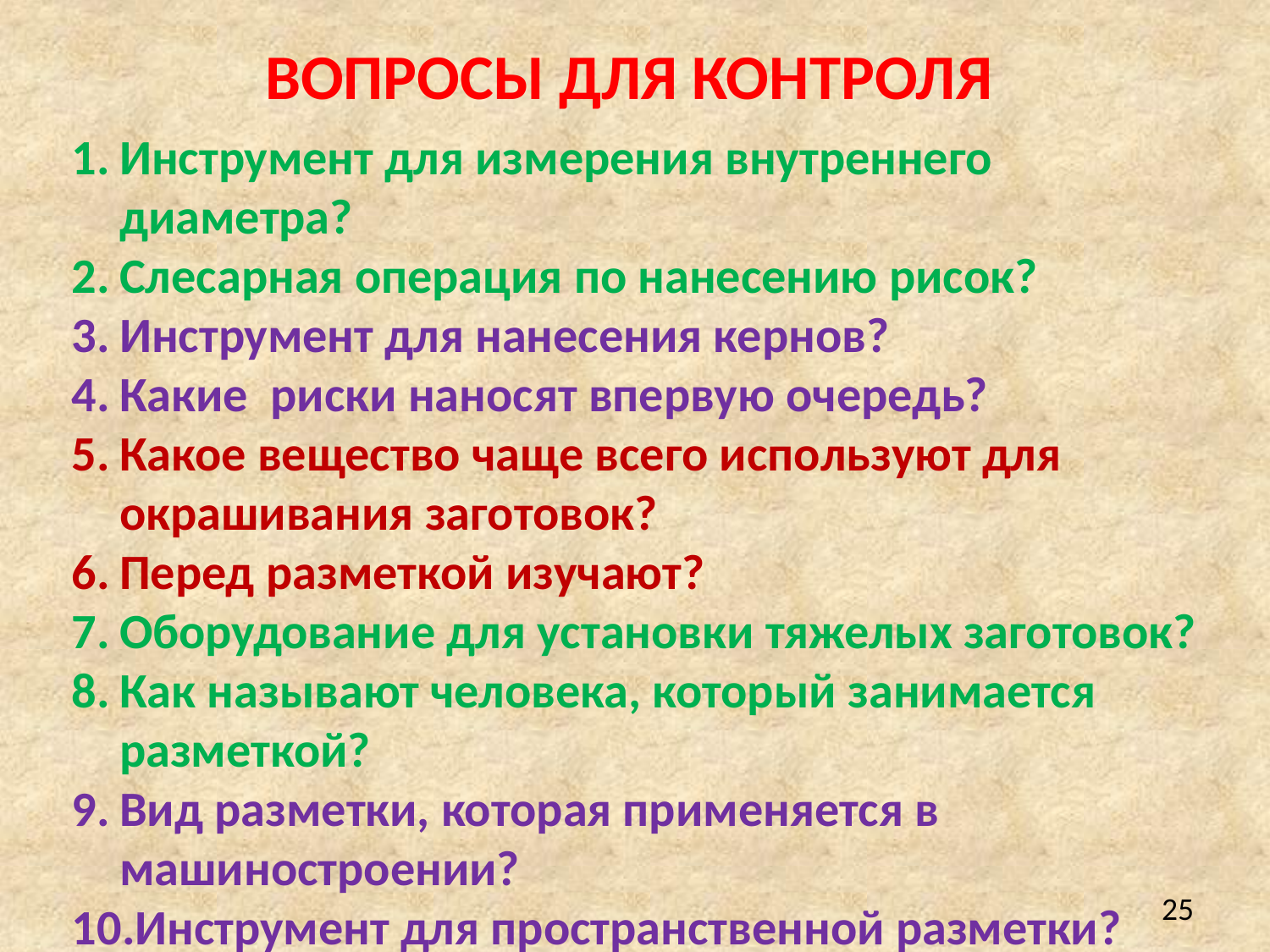

ВОПРОСЫ ДЛЯ КОНТРОЛЯ
Инструмент для измерения внутреннего диаметра?
Слесарная операция по нанесению рисок?
Инструмент для нанесения кернов?
Какие  риски наносят впервую очередь?
Какое вещество чаще всего используют для окрашивания заготовок?
Перед разметкой изучают?
Оборудование для установки тяжелых заготовок?
Как называют человека, который занимается разметкой?
Вид разметки, которая применяется в машиностроении?
Инструмент для пространственной разметки?

25